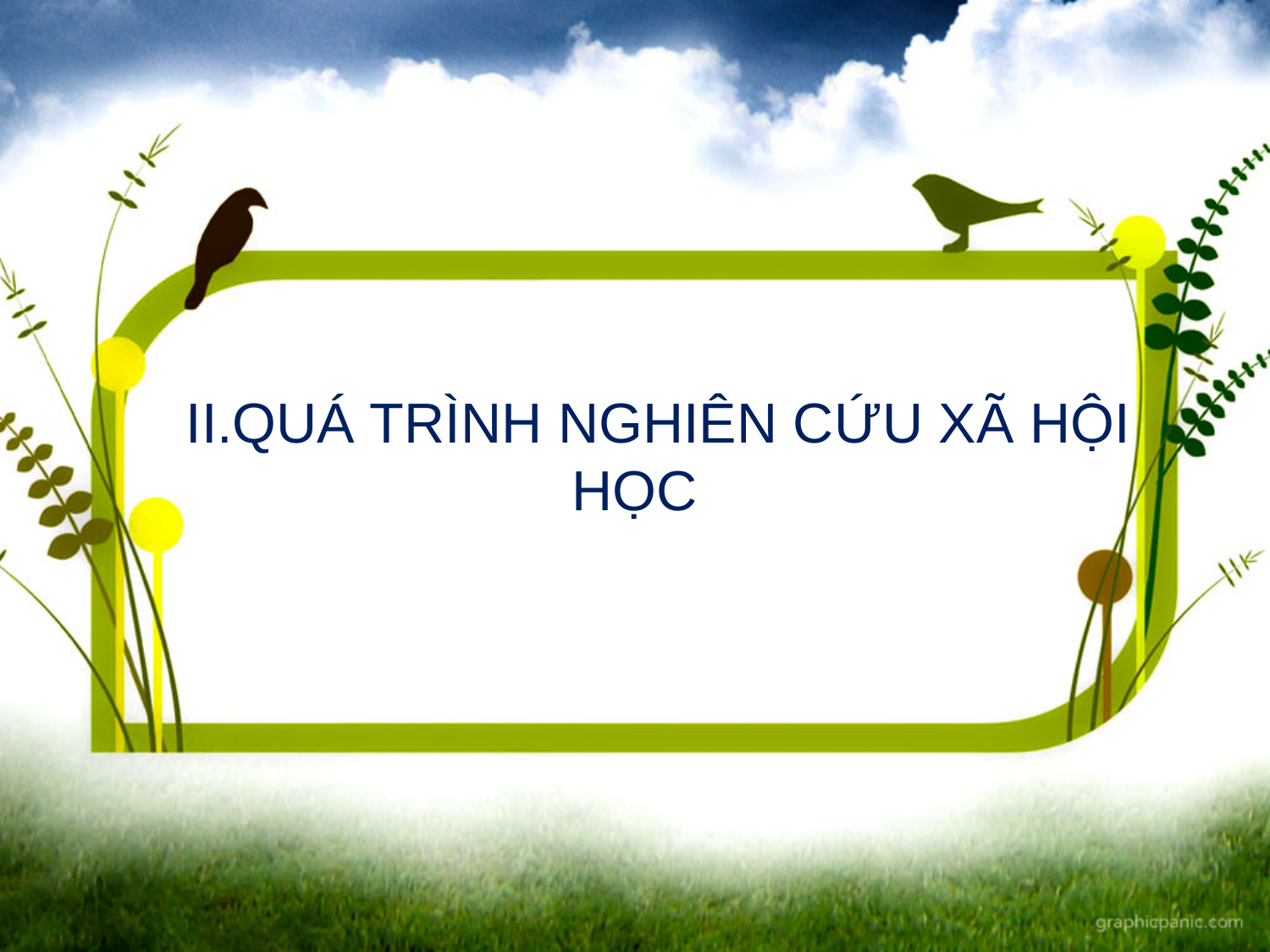

#

   II.QUÁ TRÌNH NGHIÊN CỨU XÃ HỘI HỌC